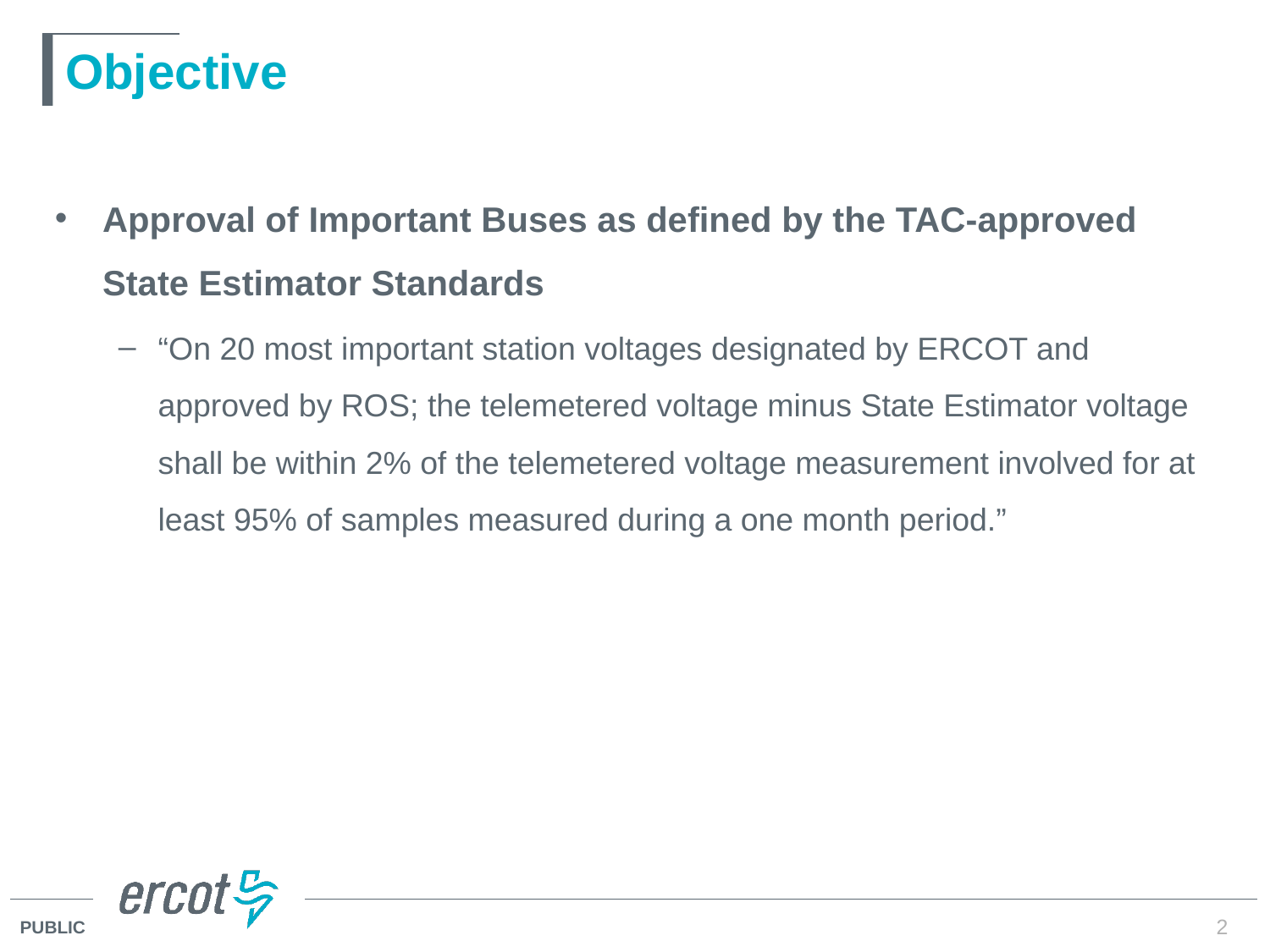

# Objective
Approval of Important Buses as defined by the TAC-approved State Estimator Standards
“On 20 most important station voltages designated by ERCOT and approved by ROS; the telemetered voltage minus State Estimator voltage shall be within 2% of the telemetered voltage measurement involved for at least 95% of samples measured during a one month period.”
2